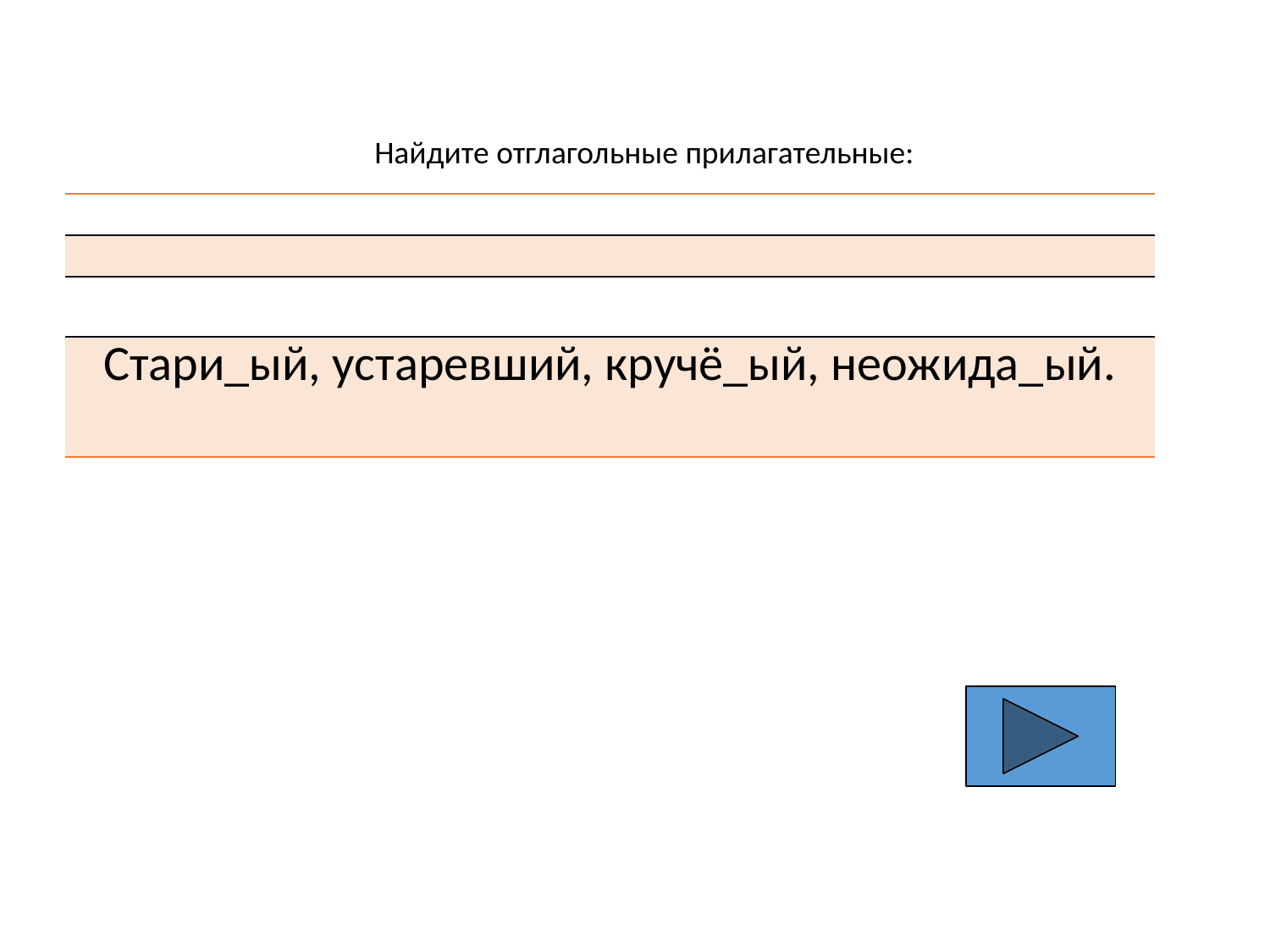

Найдите отглагольные прилагательные:
|  |
| --- |
|  |
|  |
| Стари\_ый, устаревший, кручё\_ый, неожида\_ый. |